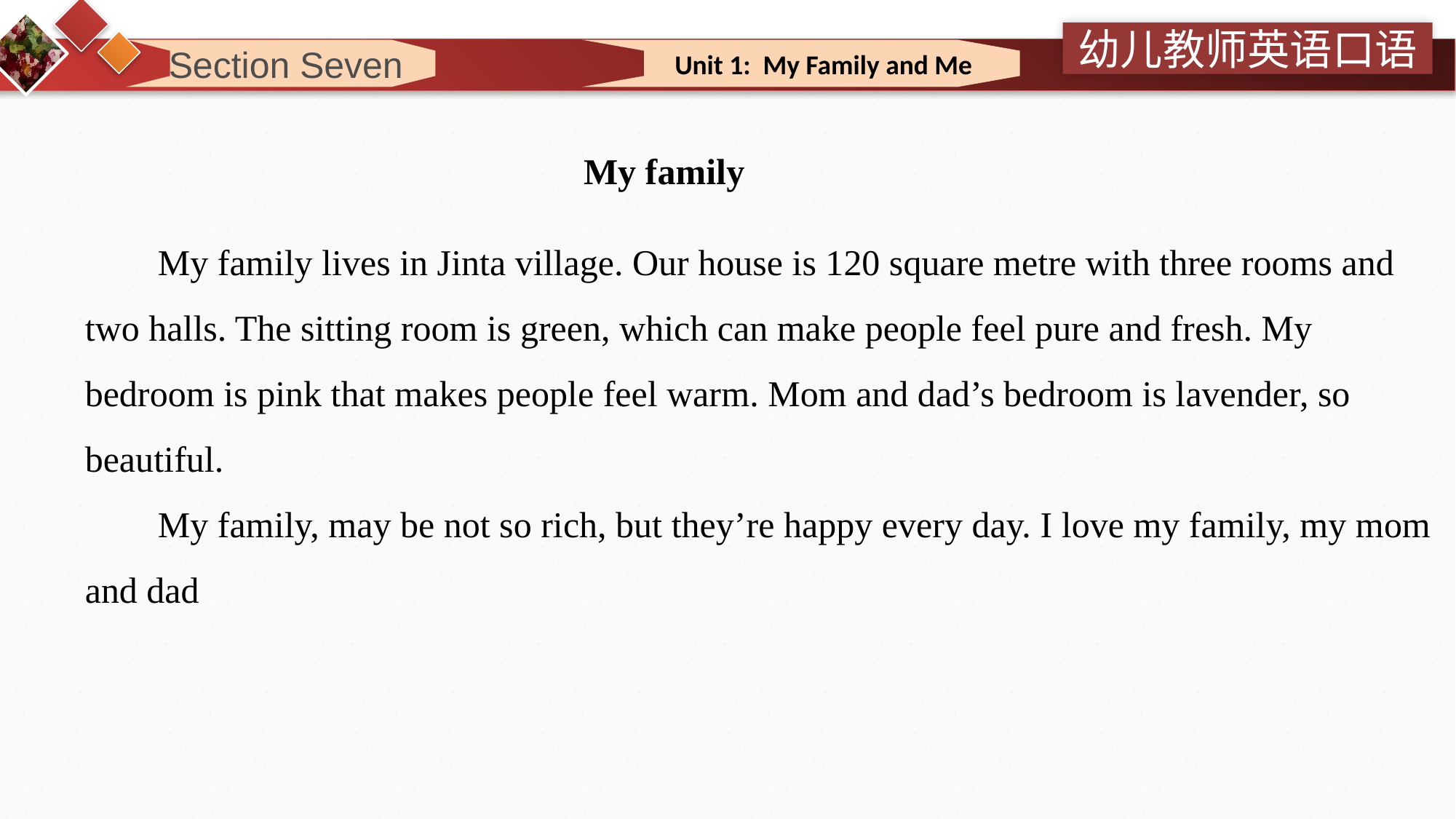

Section Seven
      Unit 1:  My Family and Me
My family
My family lives in Jinta village. Our house is 120 square metre with three rooms and two halls. The sitting room is green, which can make people feel pure and fresh. My bedroom is pink that makes people feel warm. Mom and dad’s bedroom is lavender, so beautiful.
My family, may be not so rich, but they’re happy every day. I love my family, my mom and dad